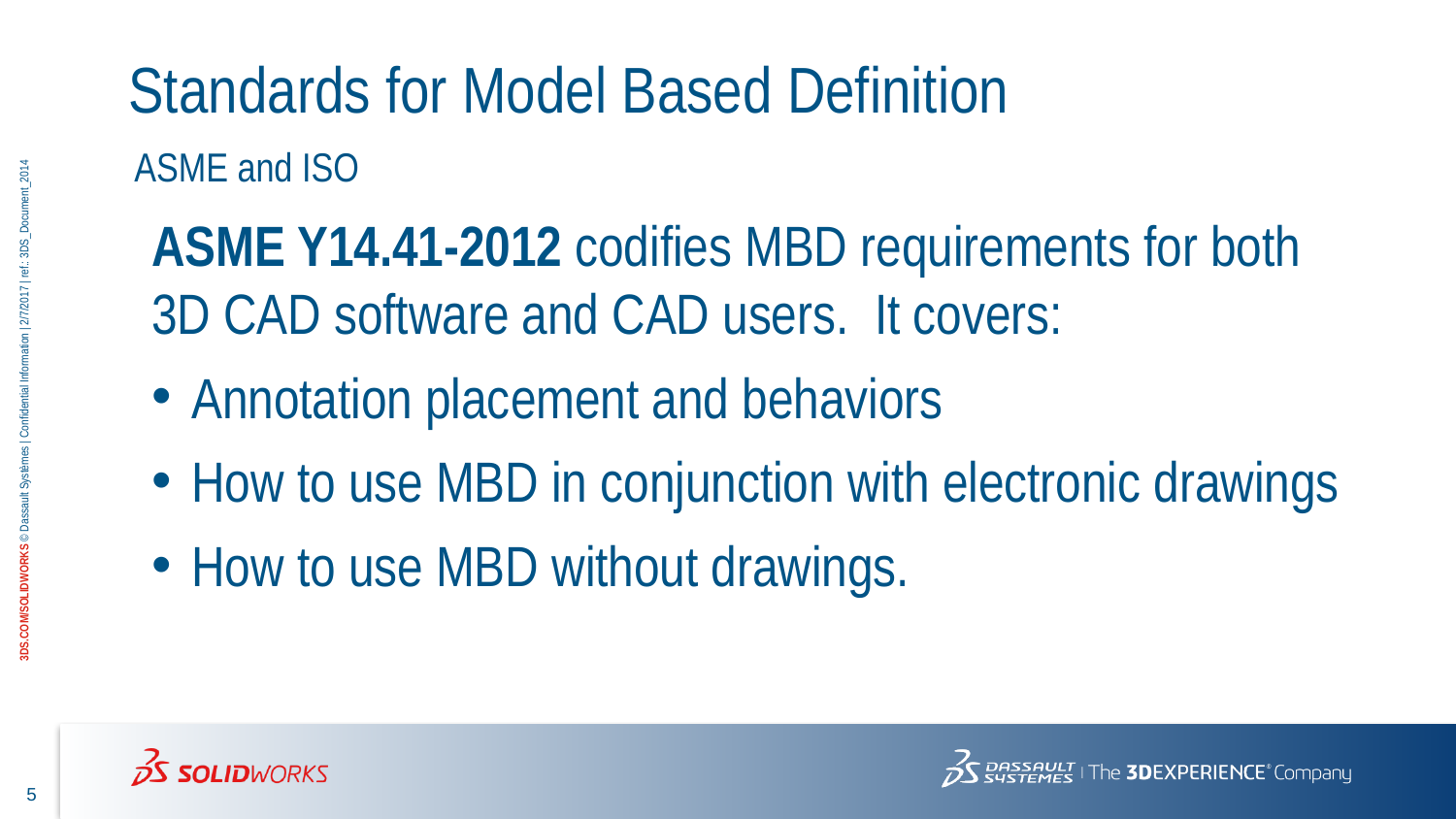

# Standards for Model Based Definition
ASME and ISO
ASME Y14.41-2012 codifies MBD requirements for both 3D CAD software and CAD users.  It covers:
Annotation placement and behaviors
How to use MBD in conjunction with electronic drawings
How to use MBD without drawings.